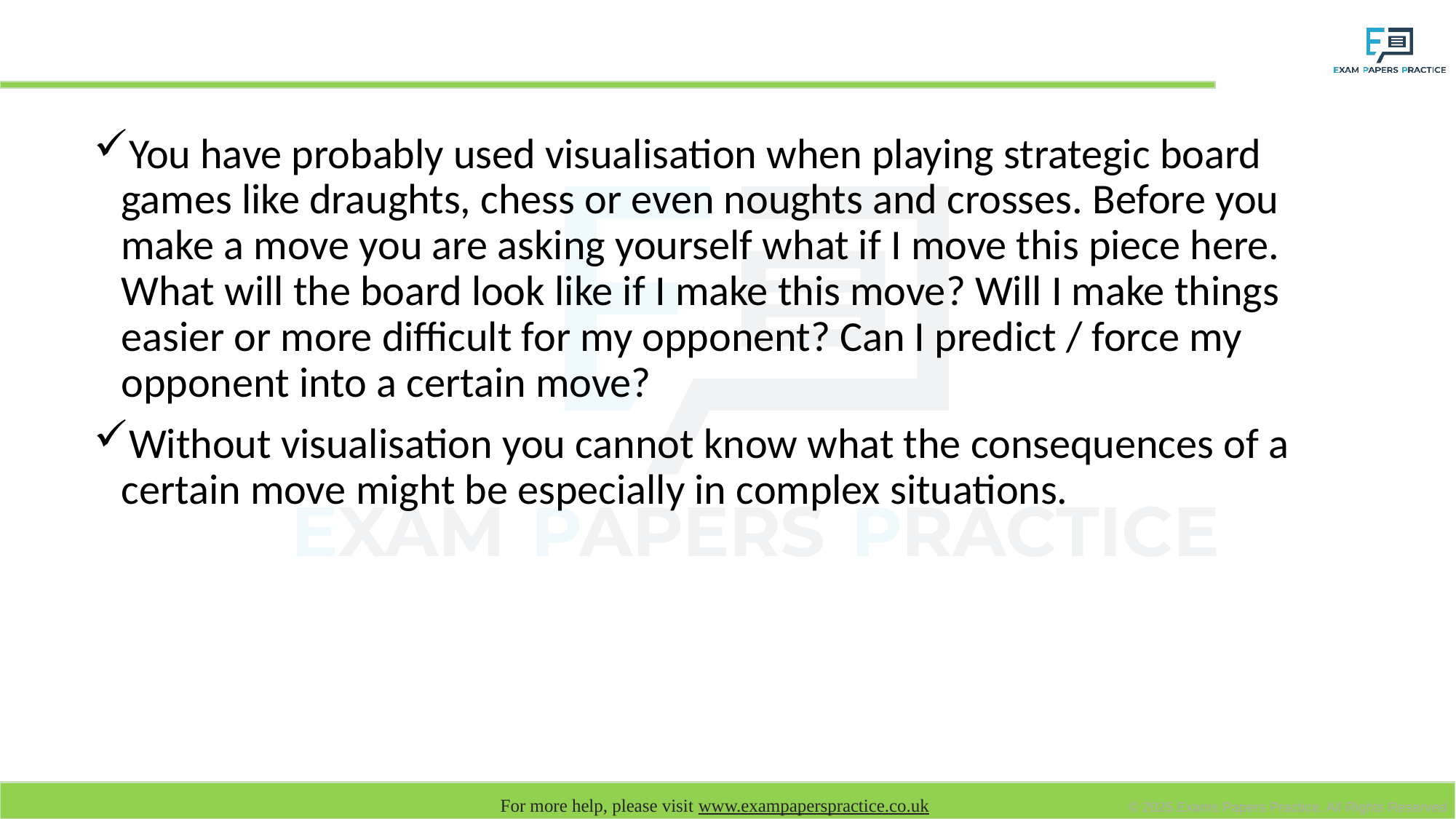

# Visualisation for Planning
You have probably used visualisation when playing strategic board games like draughts, chess or even noughts and crosses. Before you make a move you are asking yourself what if I move this piece here. What will the board look like if I make this move? Will I make things easier or more difficult for my opponent? Can I predict / force my opponent into a certain move?
Without visualisation you cannot know what the consequences of a certain move might be especially in complex situations.